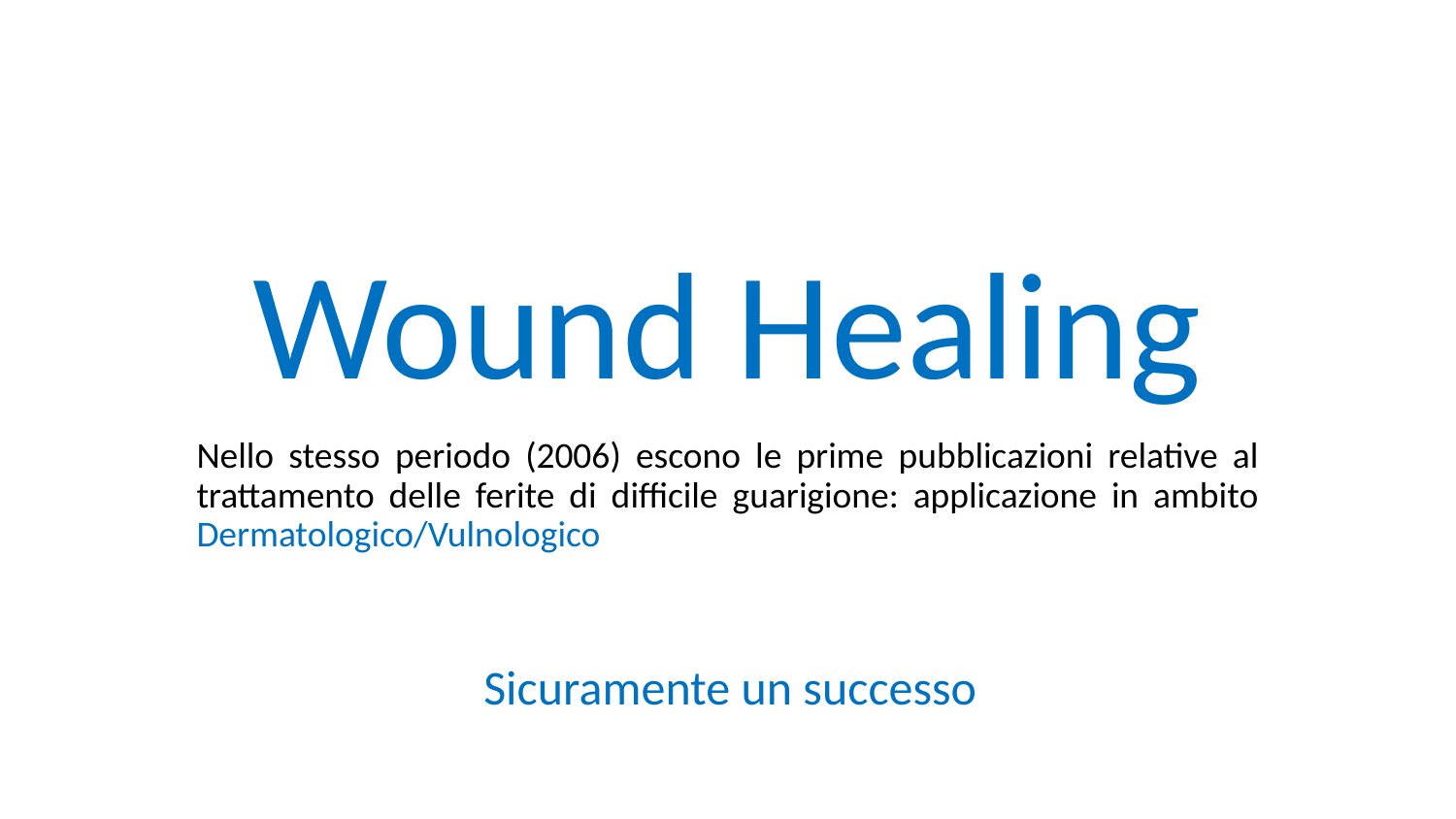

# Wound Healing
Nello stesso periodo (2006) escono le prime pubblicazioni relative al trattamento delle ferite di difficile guarigione: applicazione in ambito Dermatologico/Vulnologico
 Sicuramente un successo